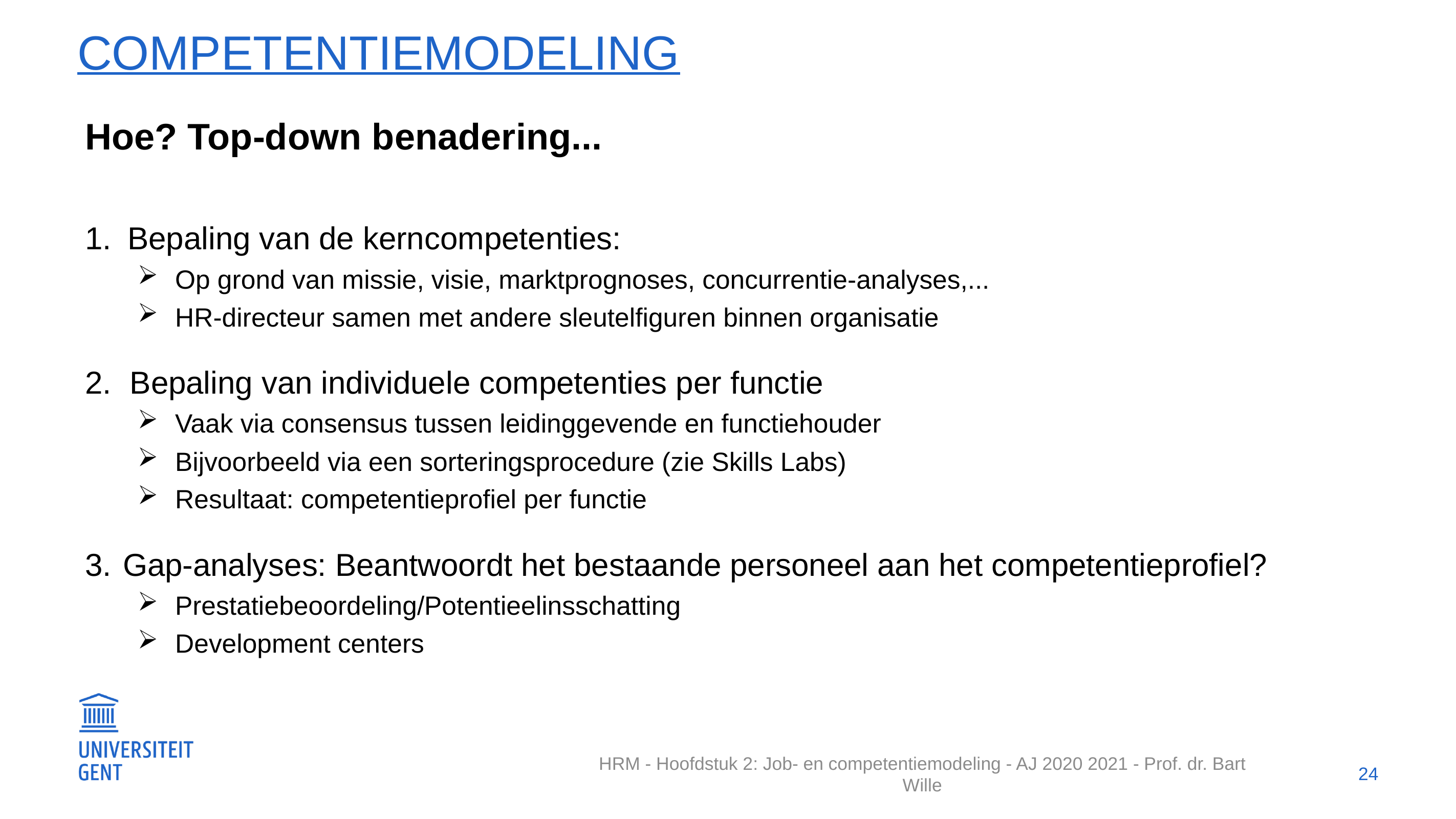

# CoMpetentiemodeling
Hoe? Top-down benadering...

Bepaling van de kerncompetenties:
Op grond van missie, visie, marktprognoses, concurrentie-analyses,...
HR-directeur samen met andere sleutelfiguren binnen organisatie

Bepaling van individuele competenties per functie
Vaak via consensus tussen leidinggevende en functiehouder
Bijvoorbeeld via een sorteringsprocedure (zie Skills Labs)
Resultaat: competentieprofiel per functie

Gap-analyses: Beantwoordt het bestaande personeel aan het competentieprofiel?
Prestatiebeoordeling/Potentieelinsschatting
Development centers

24
HRM - Hoofdstuk 2: Job- en competentiemodeling - AJ 2020 2021 - Prof. dr. Bart Wille